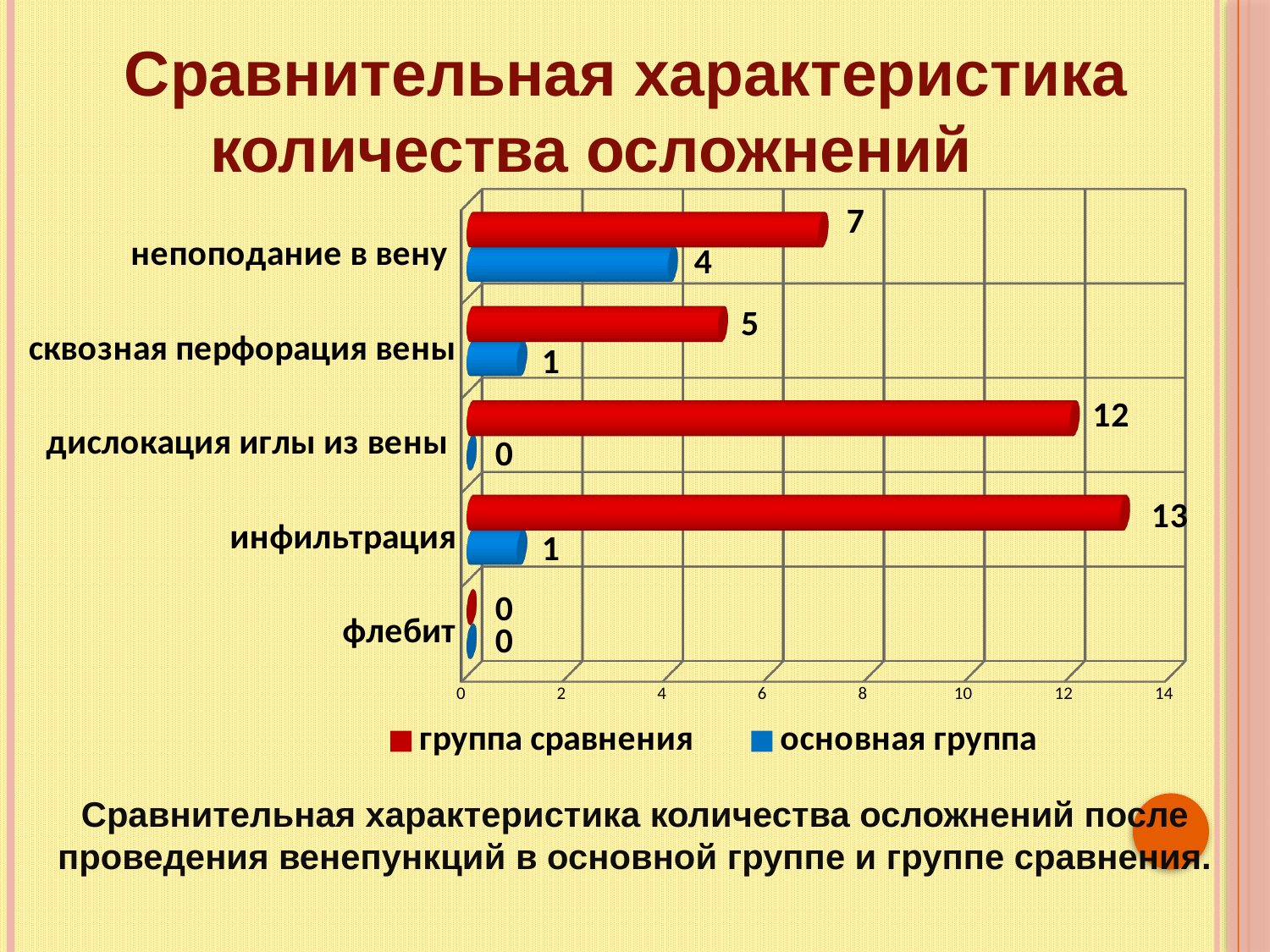

Сравнительная характеристика
количества осложнений

[unsupported chart]

Сравнительная характеристика количества осложнений после проведения венепункций в основной группе и группе сравнения.